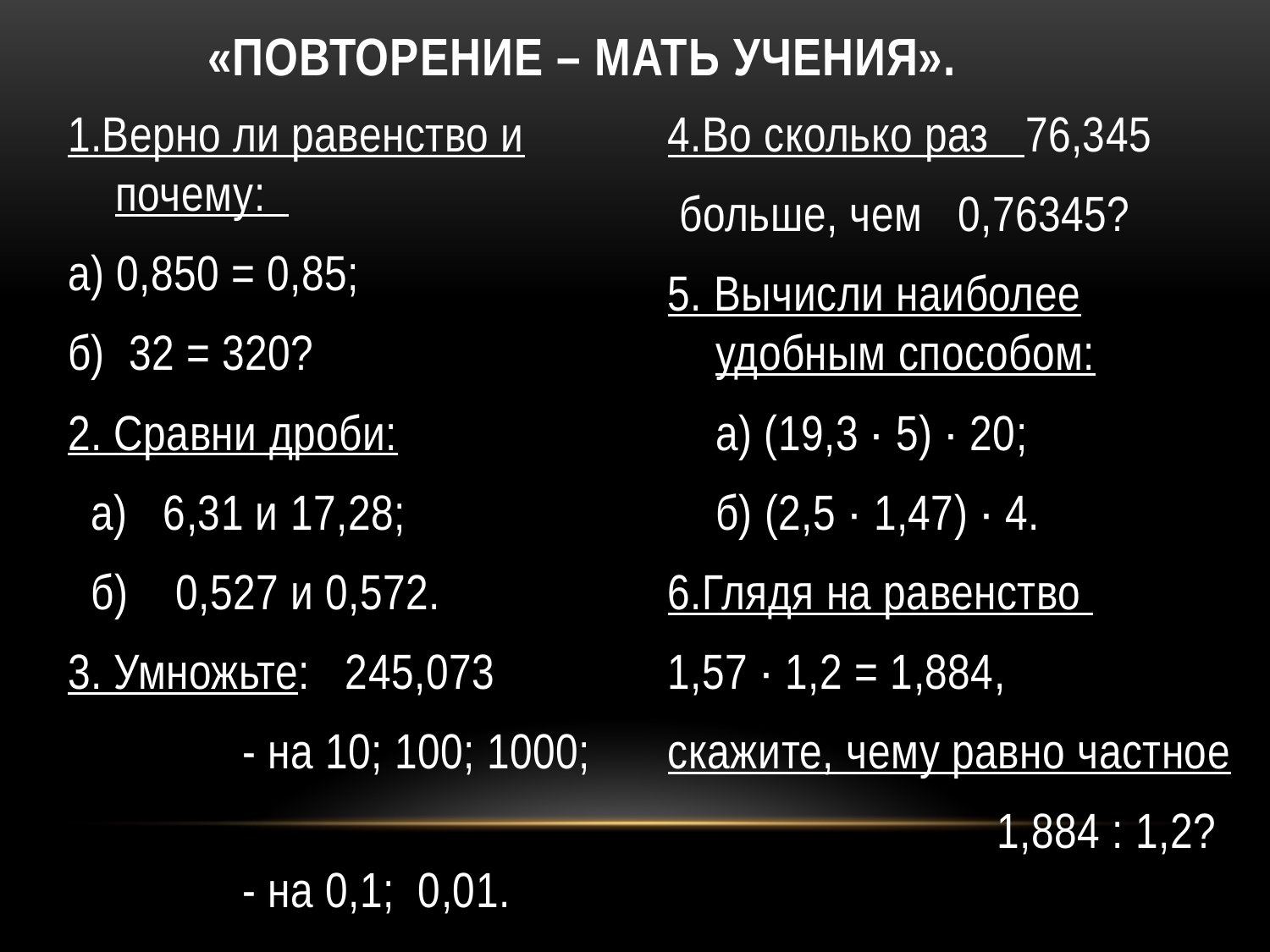

# «Повторение – мать учения».
1.Верно ли равенство и почему:
а) 0,850 = 0,85;
б)  32 = 320?
2. Сравни дроби:
  а)   6,31 и 17,28;
  б)    0,527 и 0,572.
3. Умножьте:   245,073
		- на 10; 100; 1000;
		- на 0,1;  0,01.

4.Во сколько раз   76,345
 больше, чем   0,76345?
5. Вычисли наиболее удобным способом:
	а) (19,3 ∙ 5) ∙ 20;
	б) (2,5 ∙ 1,47) ∙ 4.
6.Глядя на равенство
1,57 ∙ 1,2 = 1,884,
скажите, чему равно частное
                            1,884 : 1,2?